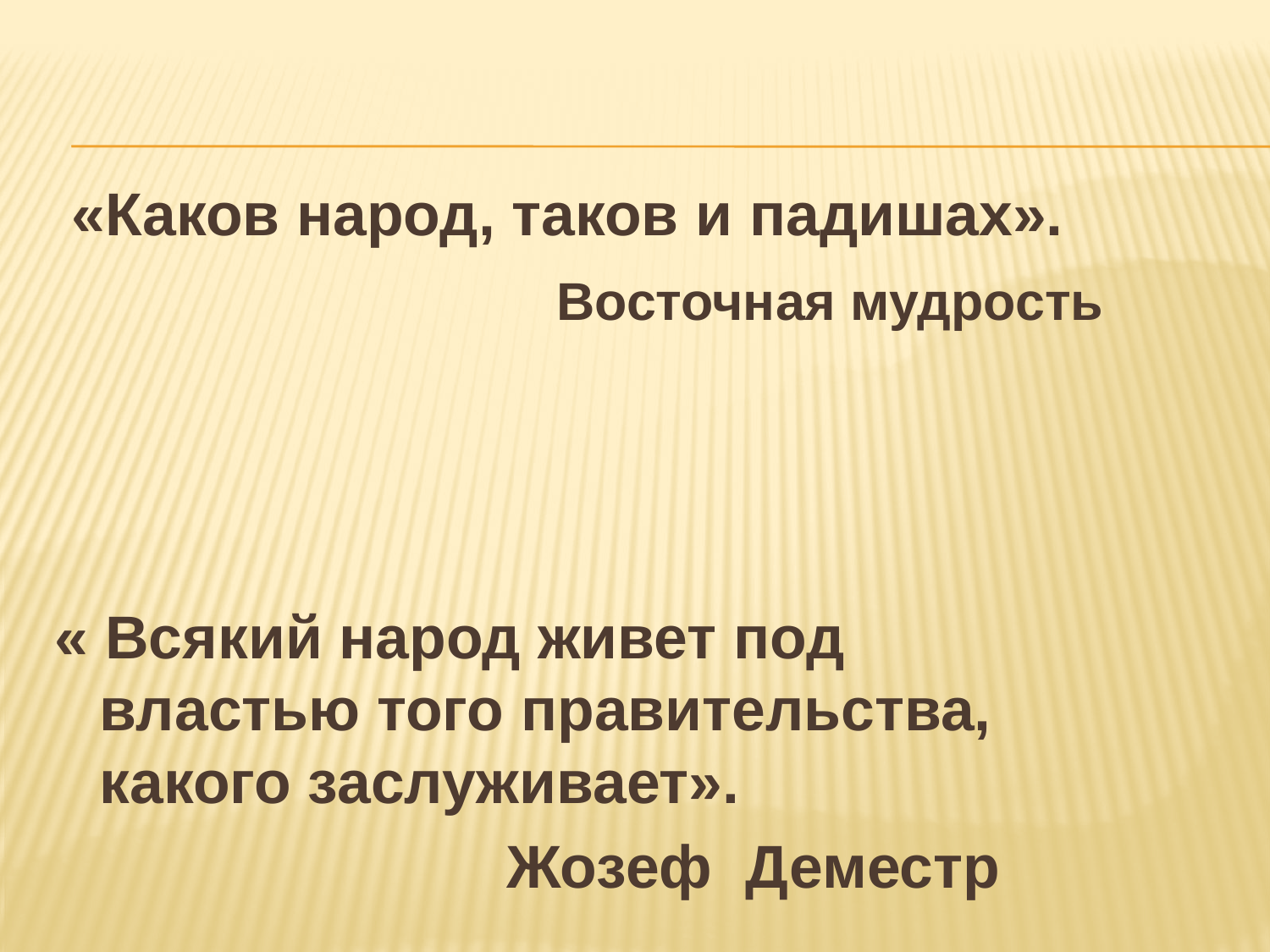

«Каков народ, таков и падишах».
                              Восточная мудрость

« Всякий народ живет под властью того правительства, какого заслуживает».
                           Жозеф  Деместр